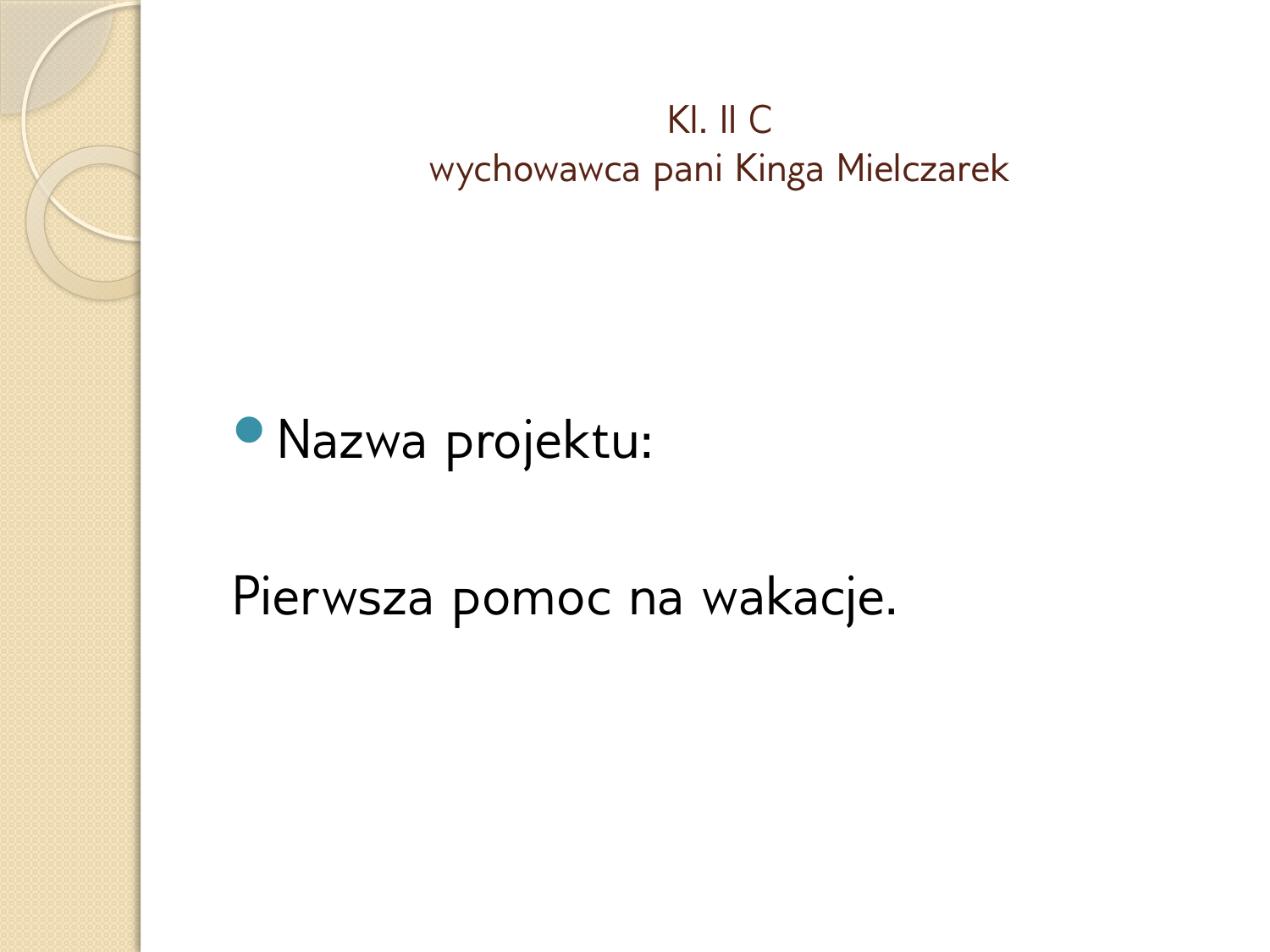

# Kl. II C wychowawca pani Kinga Mielczarek

Nazwa projektu:

Pierwsza pomoc na wakacje.